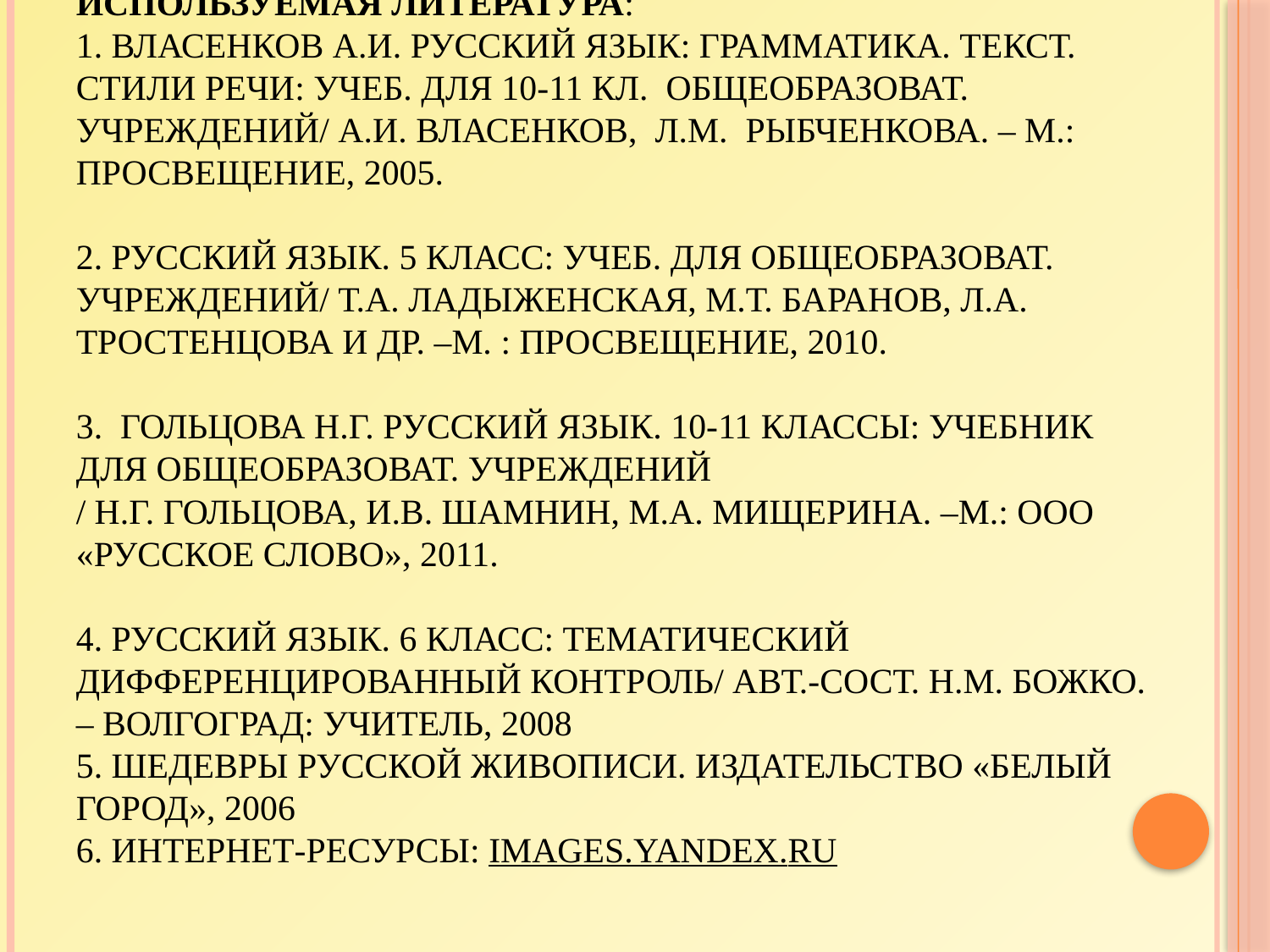

# Используемая литература: 1. Власенков А.И. Русский язык: грамматика. Текст. Стили речи: учеб. Для 10-11 кл.  общеобразоват.  учреждений/ А.И. Власенков,  Л.М.  Рыбченкова. – М.: Просвещение, 2005.   2. Русский язык. 5 класс: учеб. для общеобразоват. учреждений/ Т.А. Ладыженская, М.Т. Баранов, Л.А. Тростенцова и др. –М. : Просвещение, 2010.   3.  Гольцова Н.Г. Русский язык. 10-11 классы: учебник  для общеобразоват. учреждений / Н.Г. Гольцова, И.В. Шамнин, М.А. Мищерина. –М.: ООО «Русское слово», 2011.   4. Русский язык. 6 класс: тематический дифференцированный контроль/ авт.-сост. Н.М. Божко. – Волгоград: Учитель, 2008 5. Шедевры русской живописи. Издательство «Белый город», 2006 6. Интернет-ресурсы: images.yandex.ru